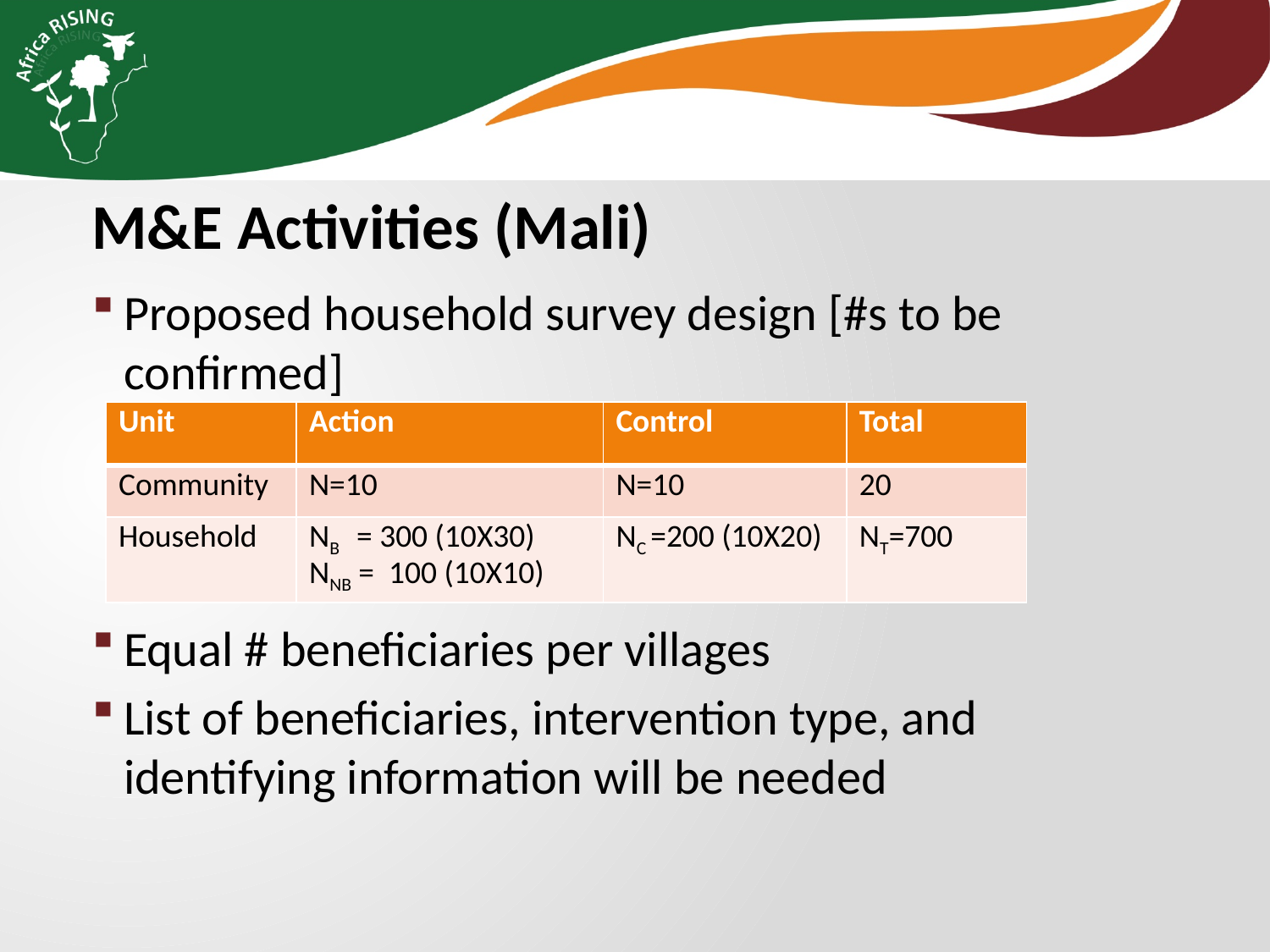

M&E Activities (Mali)
Proposed household survey design [#s to be confirmed]

Equal # beneficiaries per villages
List of beneficiaries, intervention type, and identifying information will be needed

| Unit | Action | Control | Total |
| --- | --- | --- | --- |
| Community | N=10 | N=10 | 20 |
| Household | NB = 300 (10X30) NNB = 100 (10X10) | NC =200 (10X20) | NT=700 |